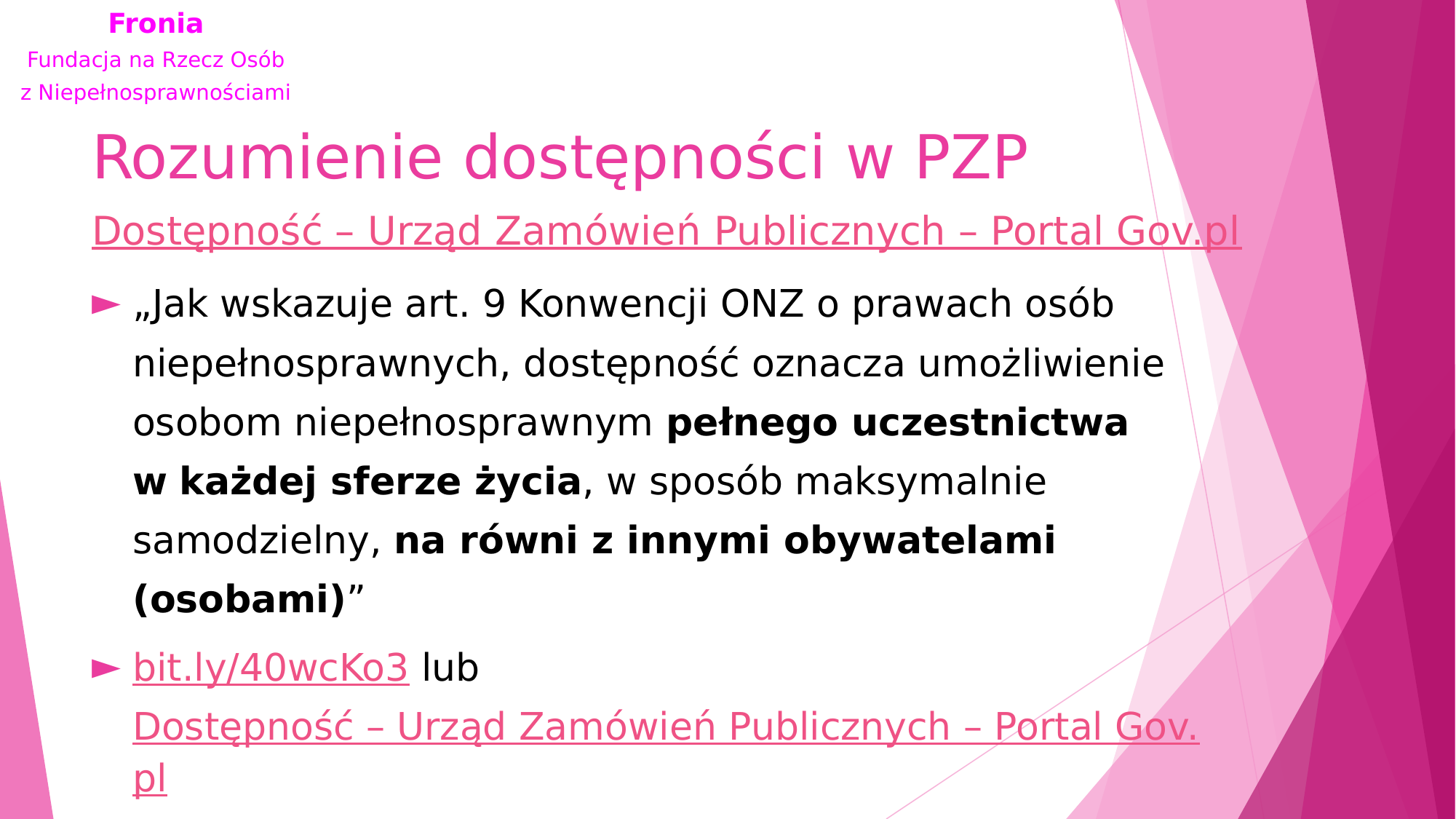

# Rozumienie dostępności w PZP Dostępność – Urząd Zamówień Publicznych – Portal Gov.pl

„Jak wskazuje art. 9 Konwencji ONZ o prawach osób niepełnosprawnych, dostępność oznacza umożliwienie osobom niepełnosprawnym pełnego uczestnictwa w każdej sferze życia, w sposób maksymalnie samodzielny, na równi z innymi obywatelami (osobami)”
bit.ly/40wcKo3 lub Dostępność – Urząd Zamówień Publicznych – Portal Gov.pl
Analogicznie w motywie 3 preambuły Dyrektywy